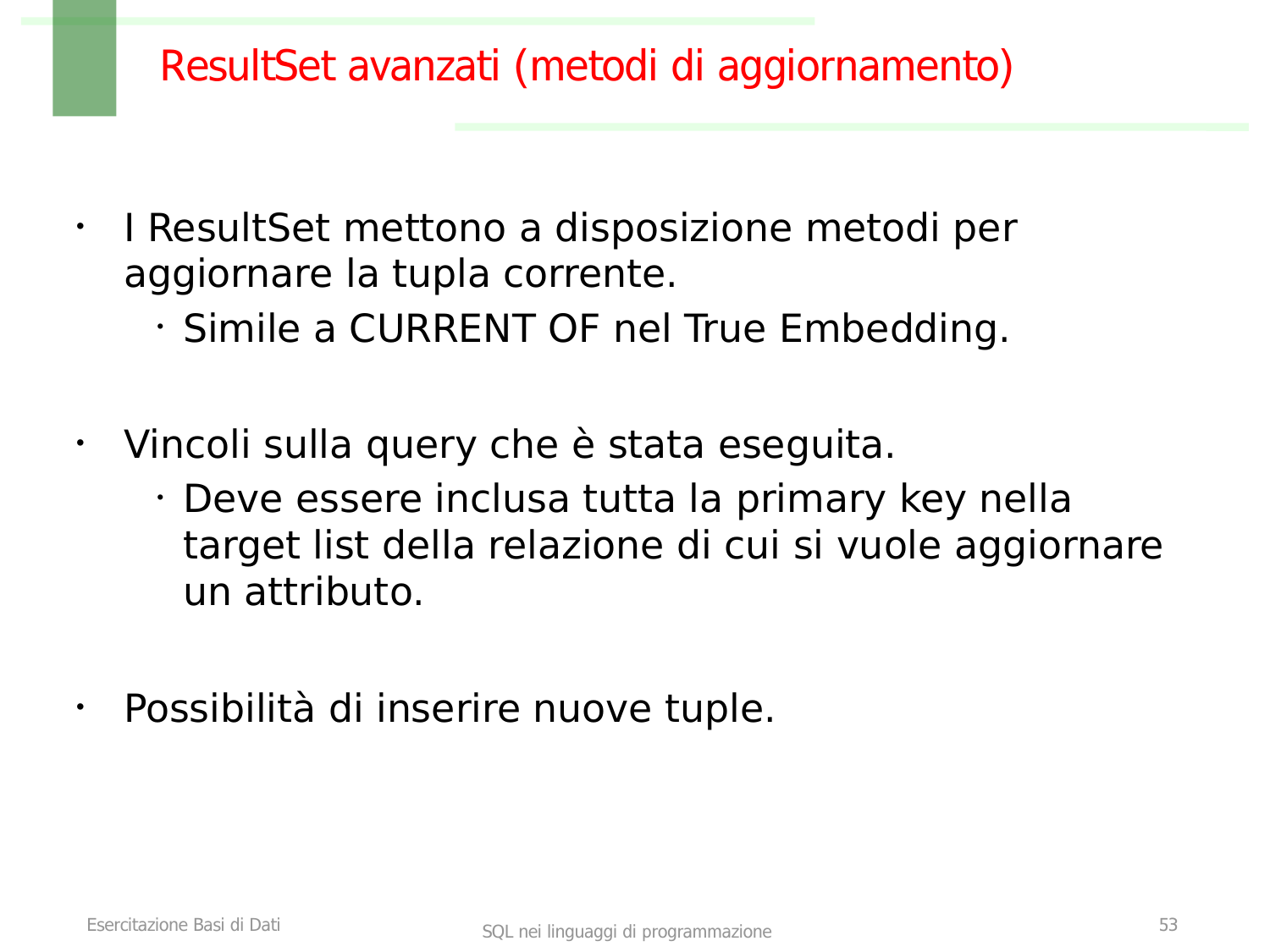

# ResultSet avanzati (metodi di aggiornamento)
I ResultSet mettono a disposizione metodi per aggiornare la tupla corrente.
Simile a CURRENT OF nel True Embedding.

Vincoli sulla query che è stata eseguita.
Deve essere inclusa tutta la primary key nella target list della relazione di cui si vuole aggiornare un attributo.

Possibilità di inserire nuove tuple.
SQL nei linguaggi di programmazione